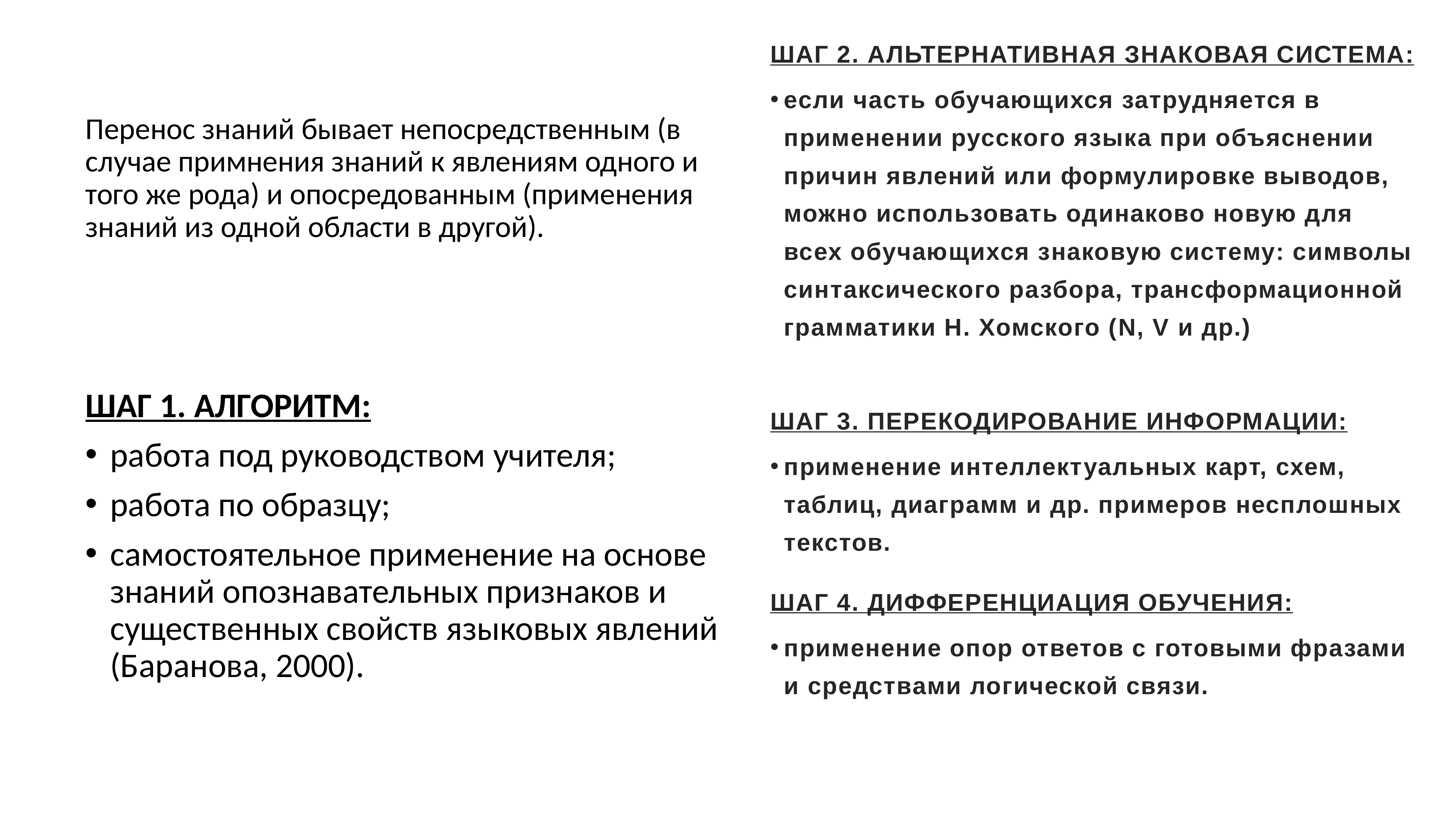

ШАГ 2. АЛЬТЕРНАТИВНАЯ ЗНАКОВАЯ СИСТЕМА:
если часть обучающихся затрудняется в применении русского языка при объяснении причин явлений или формулировке выводов, можно использовать одинаково новую для всех обучающихся знаковую систему: символы синтаксического разбора, трансформационной грамматики Н. Хомского (N, V и др.)
# Перенос знаний бывает непосредственным (в случае примнения знаний к явлениям одного и того же рода) и опосредованным (применения знаний из одной области в другой).
ШАГ 1. АЛГОРИТМ:
работа под руководством учителя;
работа по образцу;
самостоятельное применение на основе знаний опознавательных признаков и существенных свойств языковых явлений (Баранова, 2000).
ШАГ 3. ПЕРЕКОДИРОВАНИЕ ИНФОРМАЦИИ:
применение интеллектуальных карт, схем, таблиц, диаграмм и др. примеров несплошных текстов.
ШАГ 4. ДИФФЕРЕНЦИАЦИЯ ОБУЧЕНИЯ:
применение опор ответов с готовыми фразами и средствами логической связи.